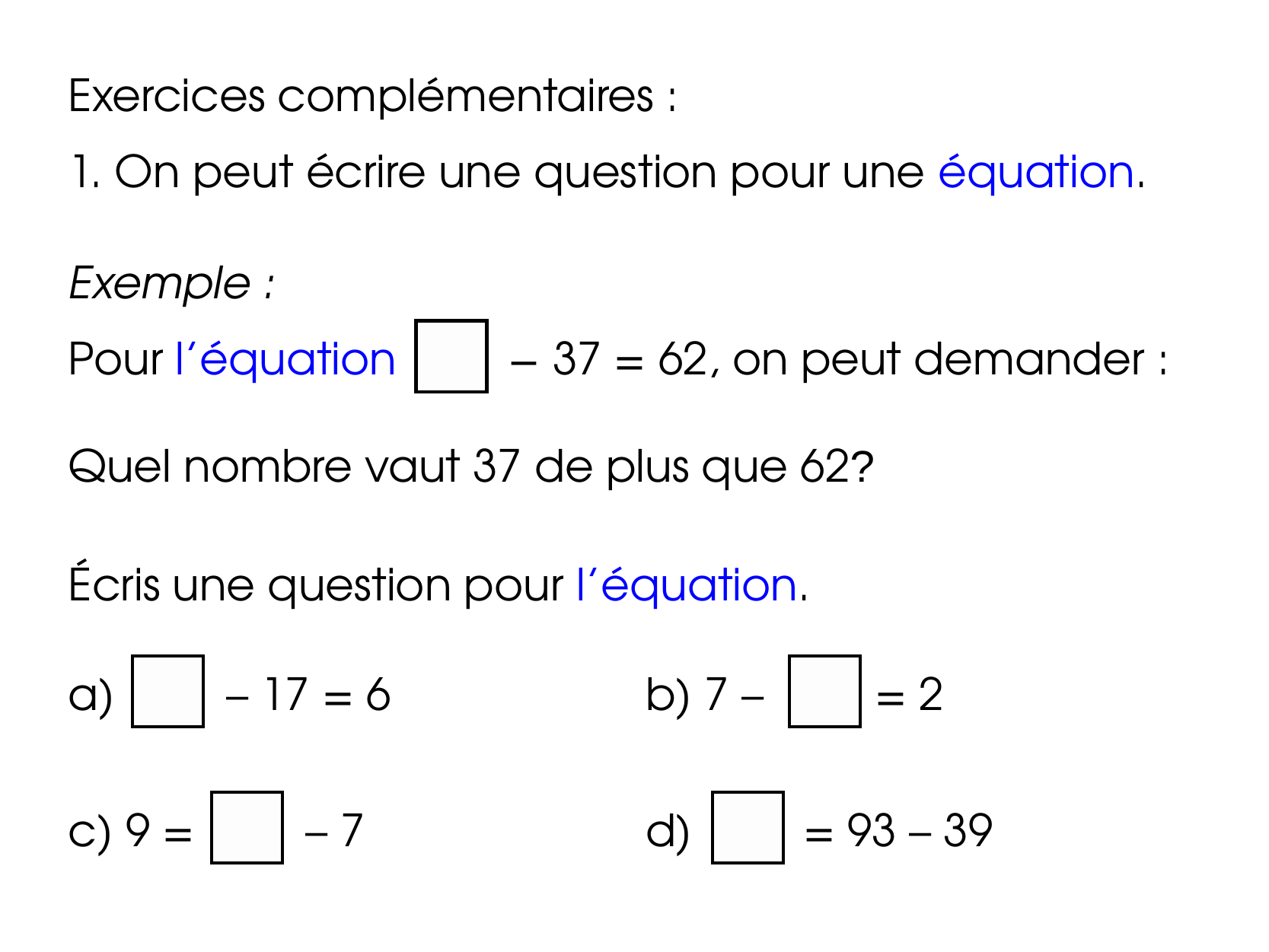

Exercices complémentaires :
1. On peut écrire une question pour une équation.
Exemple :
Pour l’équation         − 37 = 62, on peut demander :

Quel nombre vaut 37 de plus que 62?
Écris une question pour l’équation.
a)         – 17 = 6

b) 7 –         = 2

c) 9 =         – 7

d)         = 93 – 39